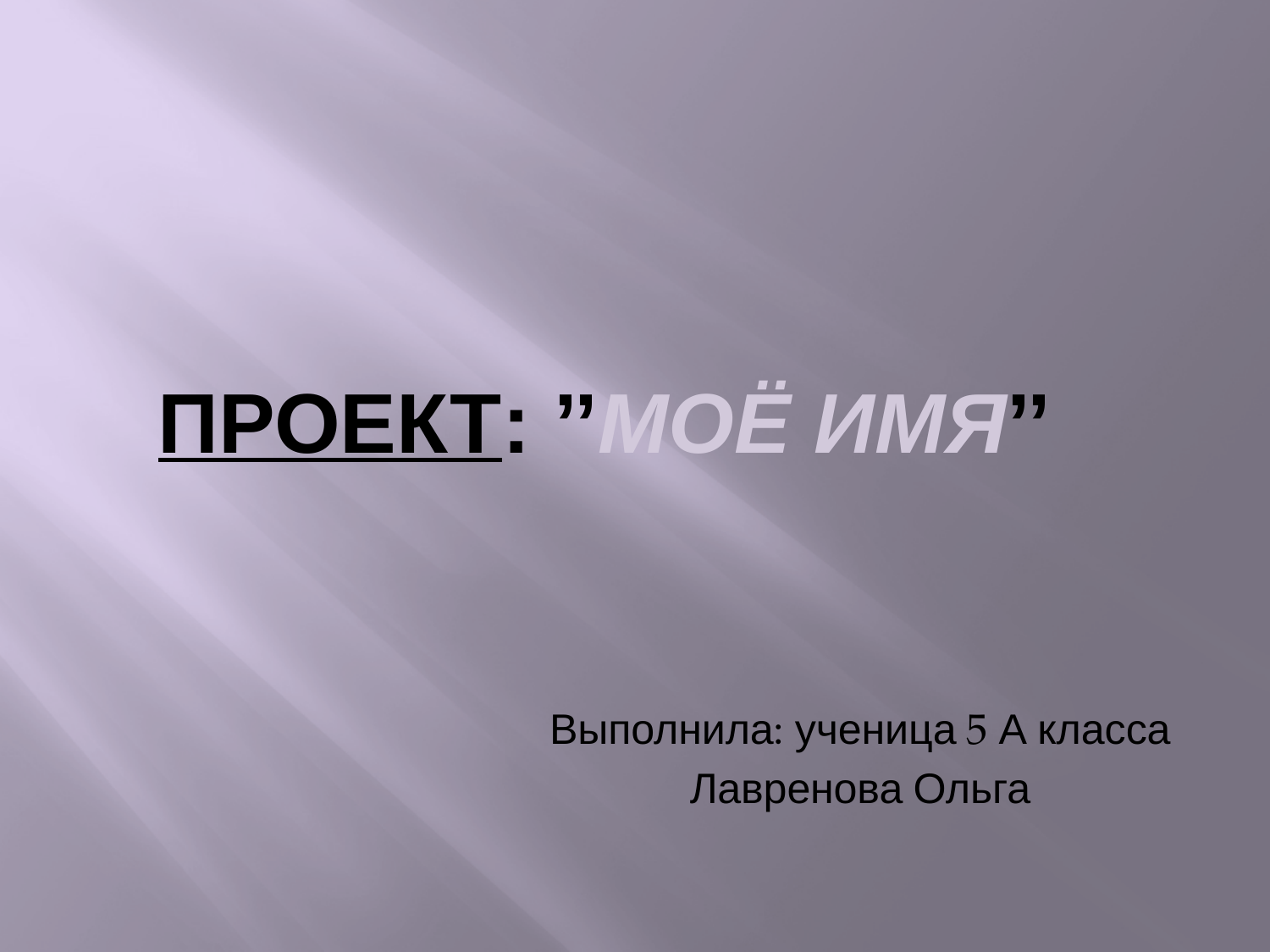

# Проект: ’’Моё имя’’
Выполнила: ученица 5 А класса
Лавренова Ольга